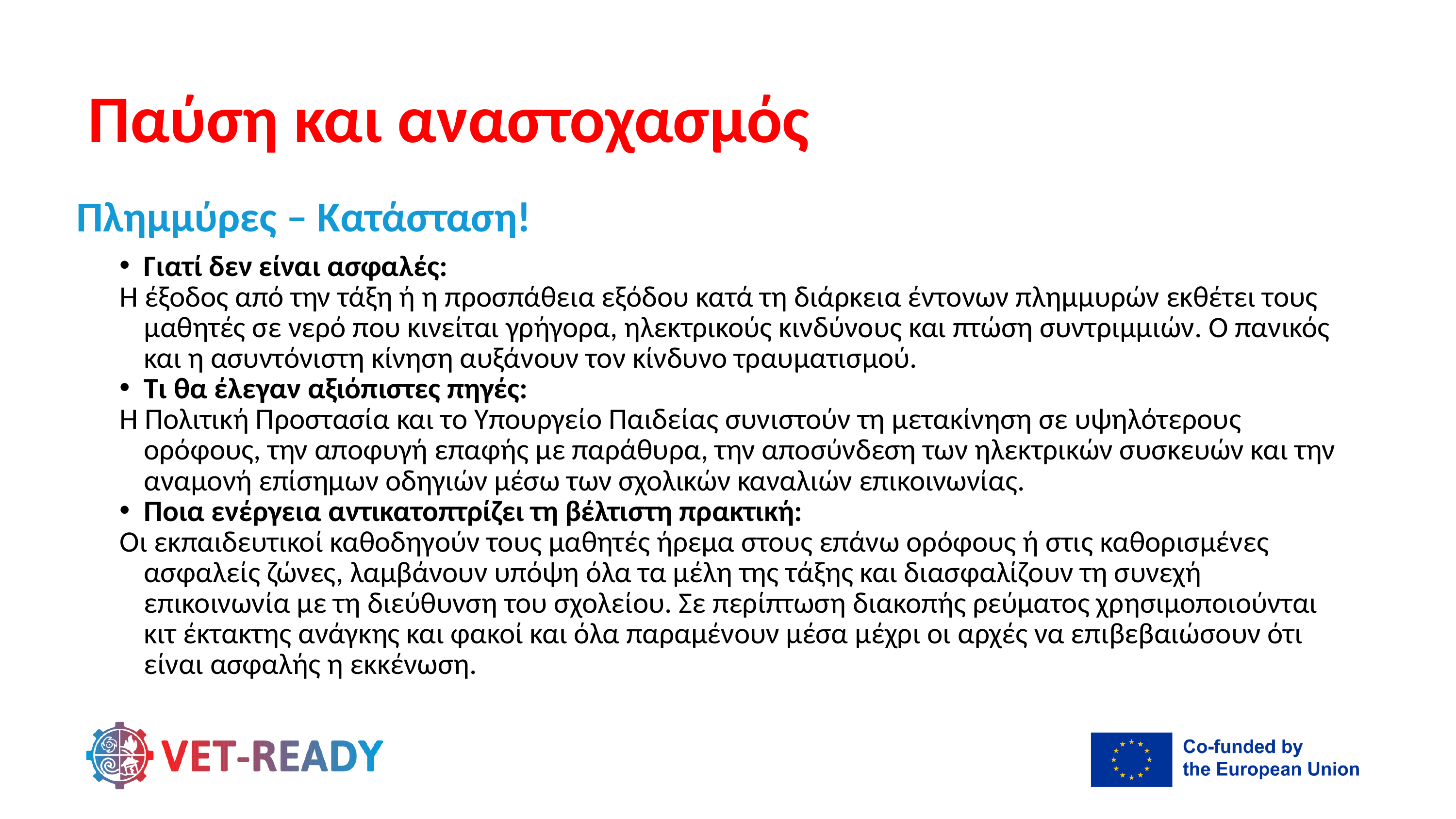

Παύση και αναστοχασμός

Πλημμύρες – Κατάσταση!
Γιατί δεν είναι ασφαλές:
Η έξοδος από την τάξη ή η προσπάθεια εξόδου κατά τη διάρκεια έντονων πλημμυρών εκθέτει τους μαθητές σε νερό που κινείται γρήγορα, ηλεκτρικούς κινδύνους και πτώση συντριμμιών. Ο πανικός και η ασυντόνιστη κίνηση αυξάνουν τον κίνδυνο τραυματισμού.
Τι θα έλεγαν αξιόπιστες πηγές:
Η Πολιτική Προστασία και το Υπουργείο Παιδείας συνιστούν τη μετακίνηση σε υψηλότερους ορόφους, την αποφυγή επαφής με παράθυρα, την αποσύνδεση των ηλεκτρικών συσκευών και την αναμονή επίσημων οδηγιών μέσω των σχολικών καναλιών επικοινωνίας.
Ποια ενέργεια αντικατοπτρίζει τη βέλτιστη πρακτική:
Οι εκπαιδευτικοί καθοδηγούν τους μαθητές ήρεμα στους επάνω ορόφους ή στις καθορισμένες ασφαλείς ζώνες, λαμβάνουν υπόψη όλα τα μέλη της τάξης και διασφαλίζουν τη συνεχή επικοινωνία με τη διεύθυνση του σχολείου. Σε περίπτωση διακοπής ρεύματος χρησιμοποιούνται κιτ έκτακτης ανάγκης και φακοί και όλα παραμένουν μέσα μέχρι οι αρχές να επιβεβαιώσουν ότι είναι ασφαλής η εκκένωση.